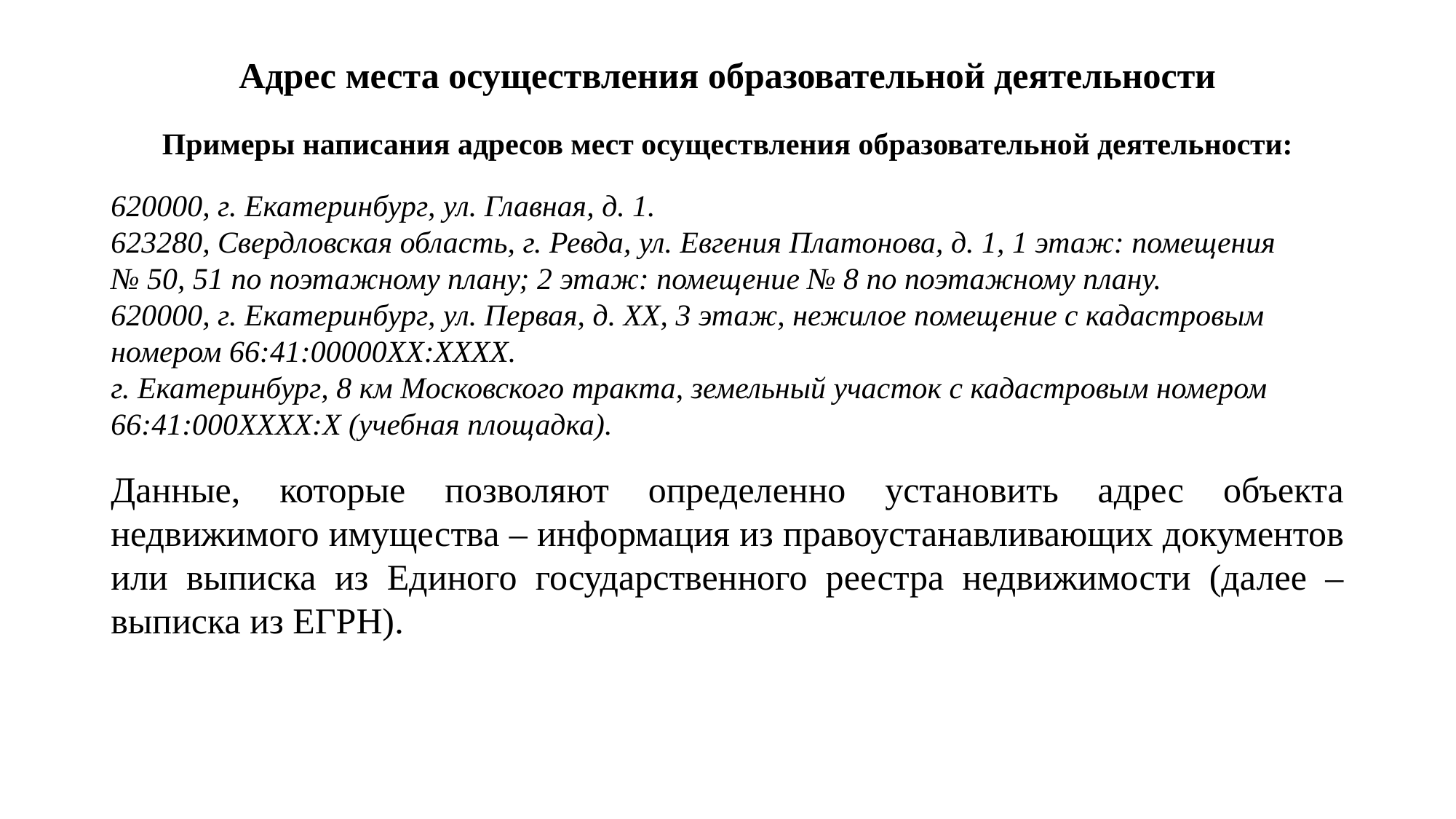

# Адрес места осуществления образовательной деятельности
Примеры написания адресов мест осуществления образовательной деятельности:

620000, г. Екатеринбург, ул. Главная, д. 1.
623280, Свердловская область, г. Ревда, ул. Евгения Платонова, д. 1, 1 этаж: помещения
№ 50, 51 по поэтажному плану; 2 этаж: помещение № 8 по поэтажному плану.
620000, г. Екатеринбург, ул. Первая, д. ХХ, 3 этаж, нежилое помещение с кадастровым номером 66:41:00000ХХ:ХХХХ.
г. Екатеринбург, 8 км Московского тракта, земельный участок с кадастровым номером 66:41:000ХХХХ:Х (учебная площадка).

Данные, которые позволяют определенно установить адрес объекта недвижимого имущества – информация из правоустанавливающих документов или выписка из Единого государственного реестра недвижимости (далее – выписка из ЕГРН).